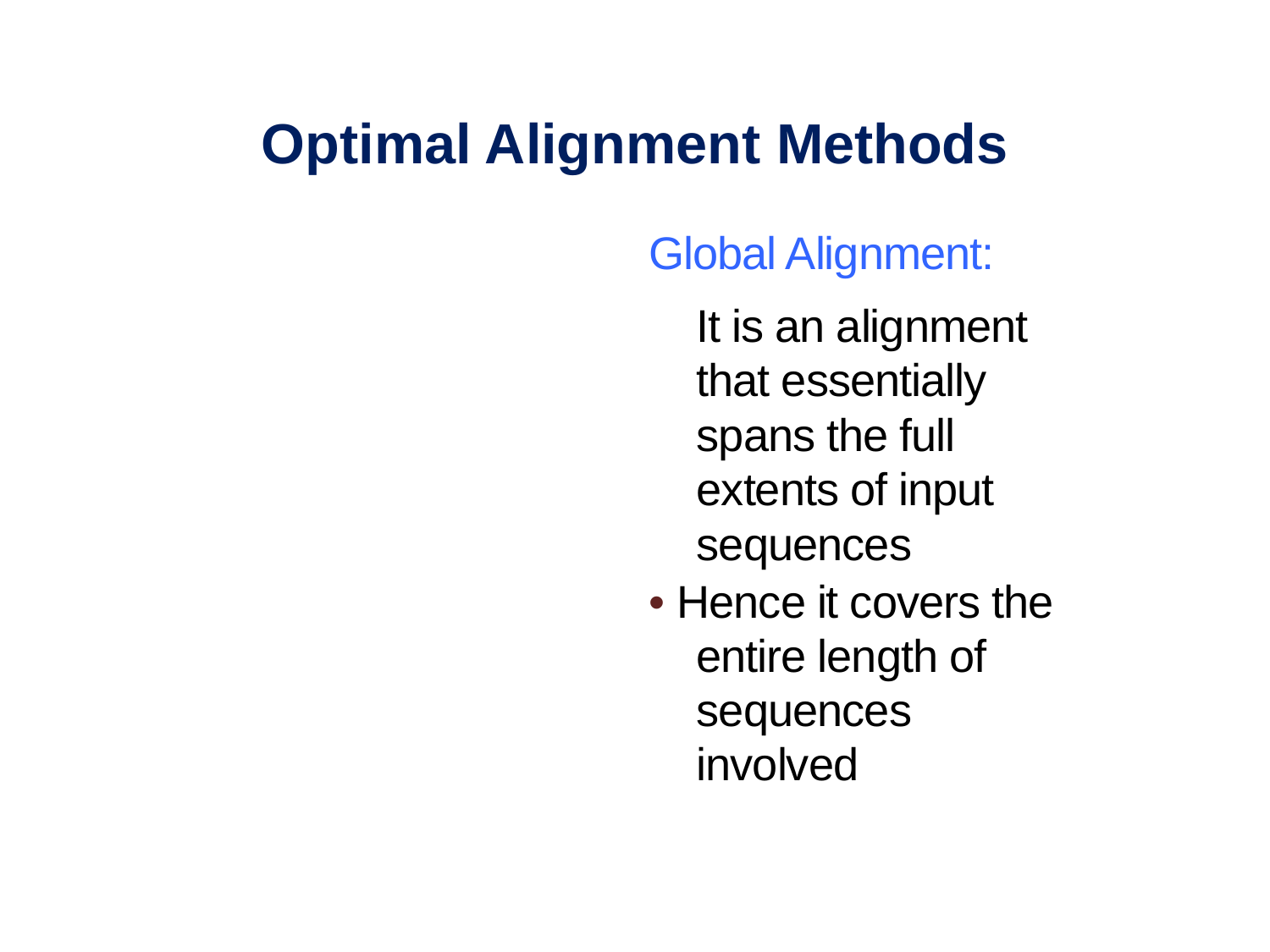

Optimal Alignment Methods
Global Alignment:
It is an alignment that essentially spans the full extents of input sequences
• Hence it covers the entire length of sequences involved